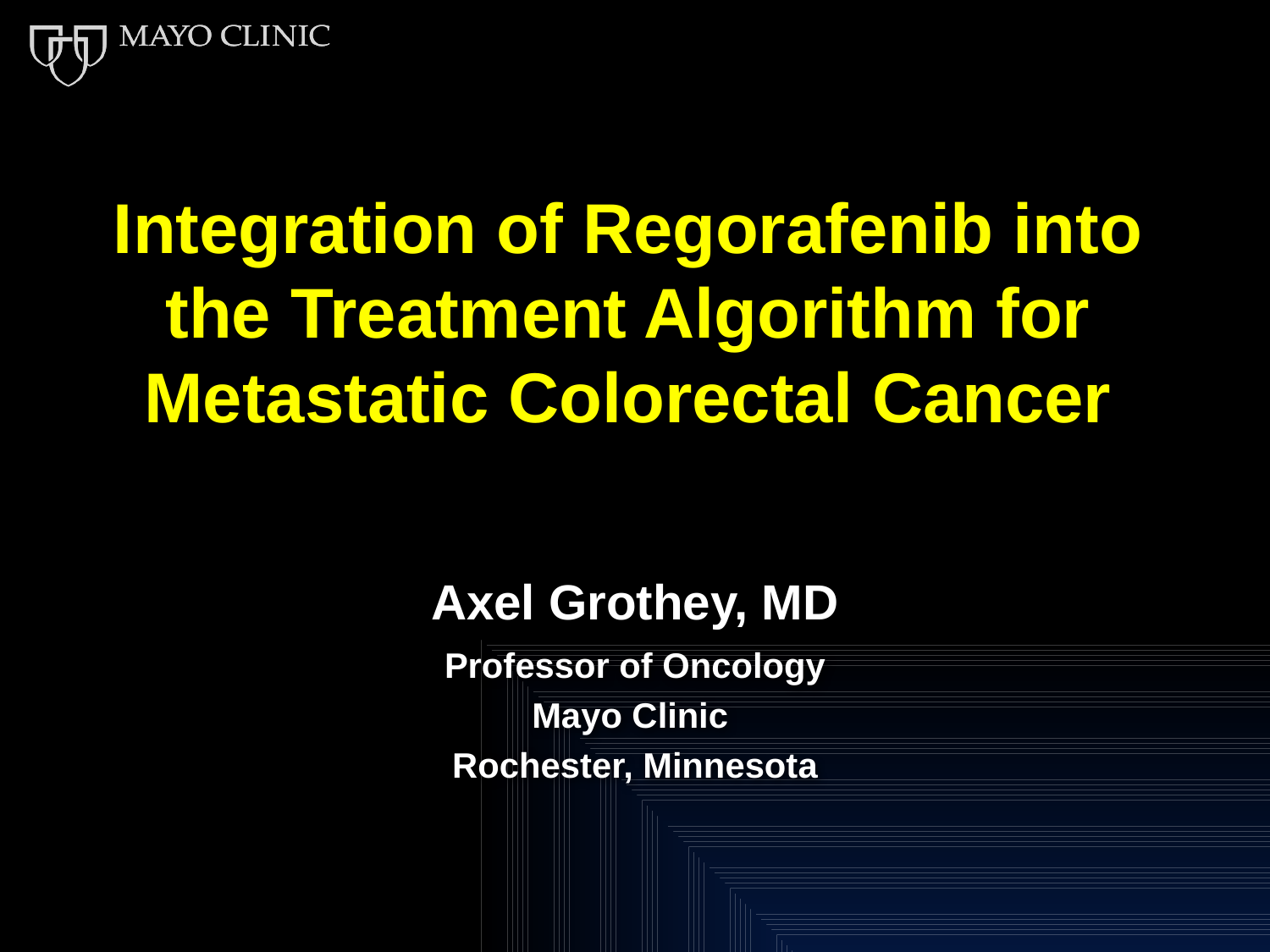

# Integration of Regorafenib into the Treatment Algorithm for Metastatic Colorectal Cancer
Axel Grothey, MD
Professor of Oncology
Mayo Clinic
Rochester, Minnesota